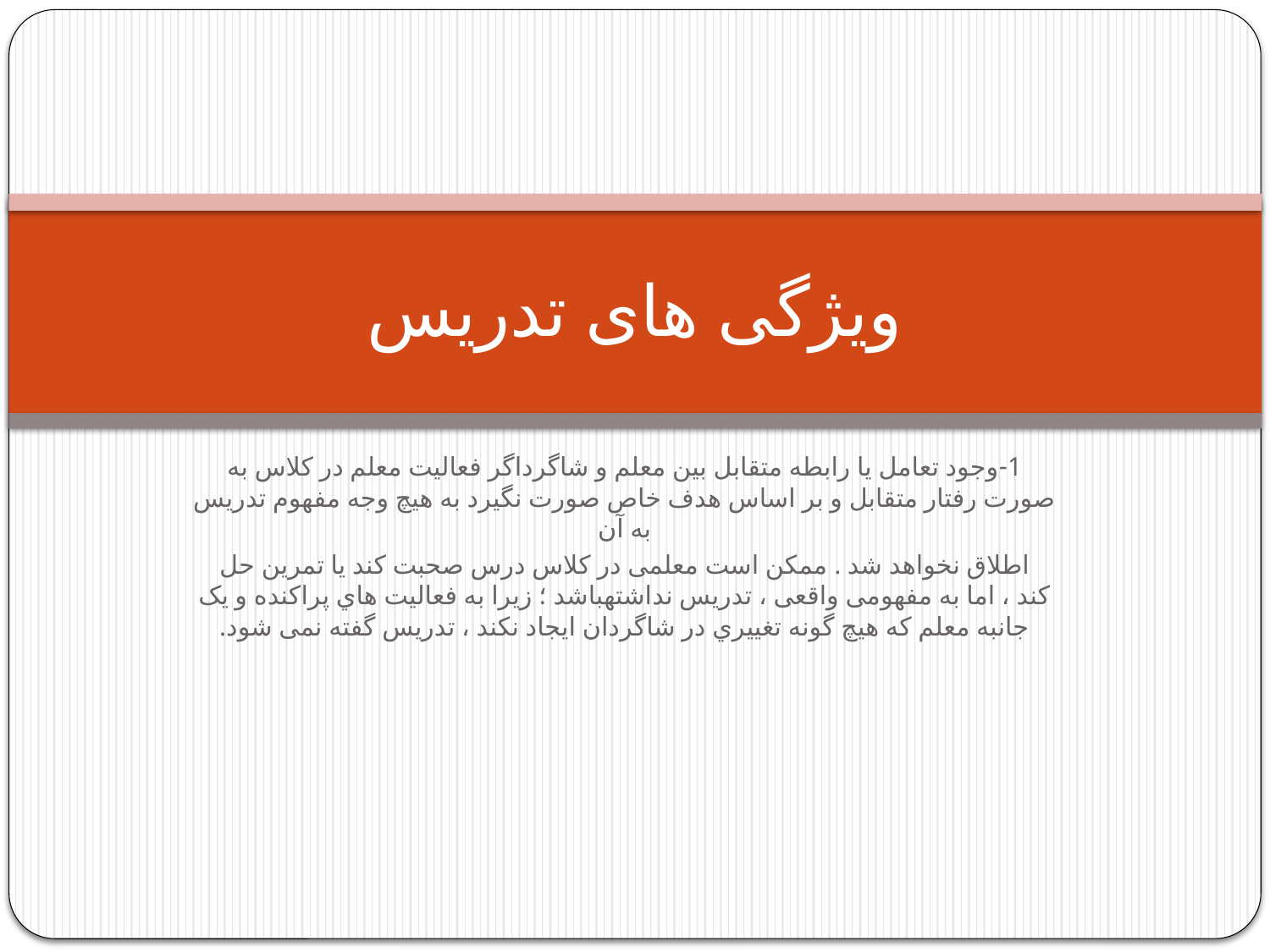

# ویژگی های تدریس
1-وجود تعامل یا رابطه متقابل بین معلم و شاگرداگر فعالیت معلم در کلاس به صورت رفتار متقابل و بر اساس هدف خاص صورت نگیرد به هیچ وجه مفهوم تدریس به آن
اطلاق نخواهد شد . ممکن است معلمی در کلاس درس صحبت کند یا تمرین حل کند ، اما به مفهومی واقعی ، تدریس نداشتهباشد ؛ زیرا به فعالیت هاي پراکنده و یک جانبه معلم که هیچ گونه تغییري در شاگردان ایجاد نکند ، تدریس گفته نمی شود.